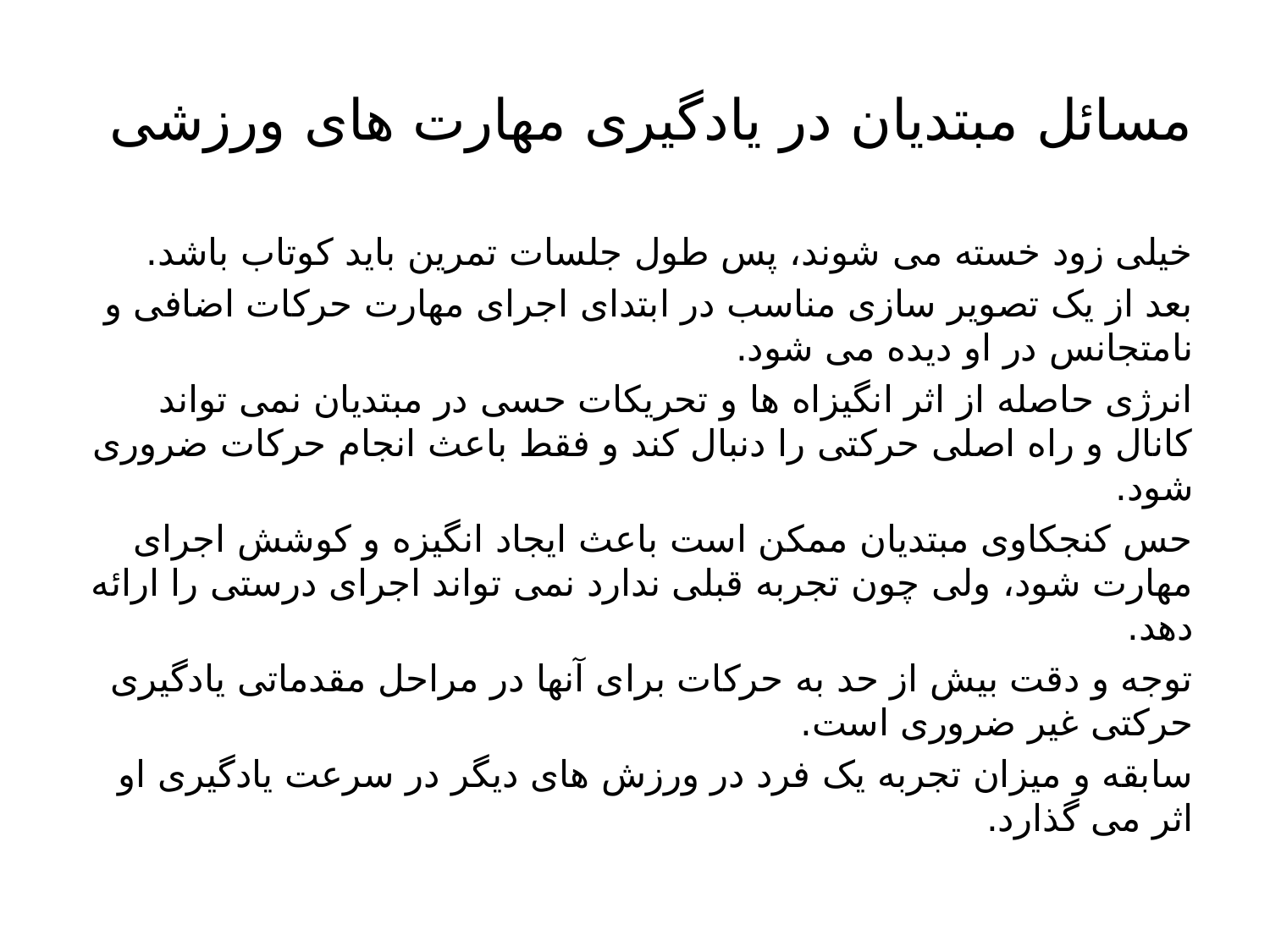

# مسائل مبتدیان در یادگیری مهارت های ورزشی
خیلی زود خسته می شوند، پس طول جلسات تمرین باید کوتاب باشد.
بعد از یک تصویر سازی مناسب در ابتدای اجرای مهارت حرکات اضافی و نامتجانس در او دیده می شود.
انرژی حاصله از اثر انگیزاه ها و تحریکات حسی در مبتدیان نمی تواند کانال و راه اصلی حرکتی را دنبال کند و فقط باعث انجام حرکات ضروری شود.
حس کنجکاوی مبتدیان ممکن است باعث ایجاد انگیزه و کوشش اجرای مهارت شود، ولی چون تجربه قبلی ندارد نمی تواند اجرای درستی را ارائه دهد.
توجه و دقت بیش از حد به حرکات برای آنها در مراحل مقدماتی یادگیری حرکتی غیر ضروری است.
سابقه و میزان تجربه یک فرد در ورزش های دیگر در سرعت یادگیری او اثر می گذارد.